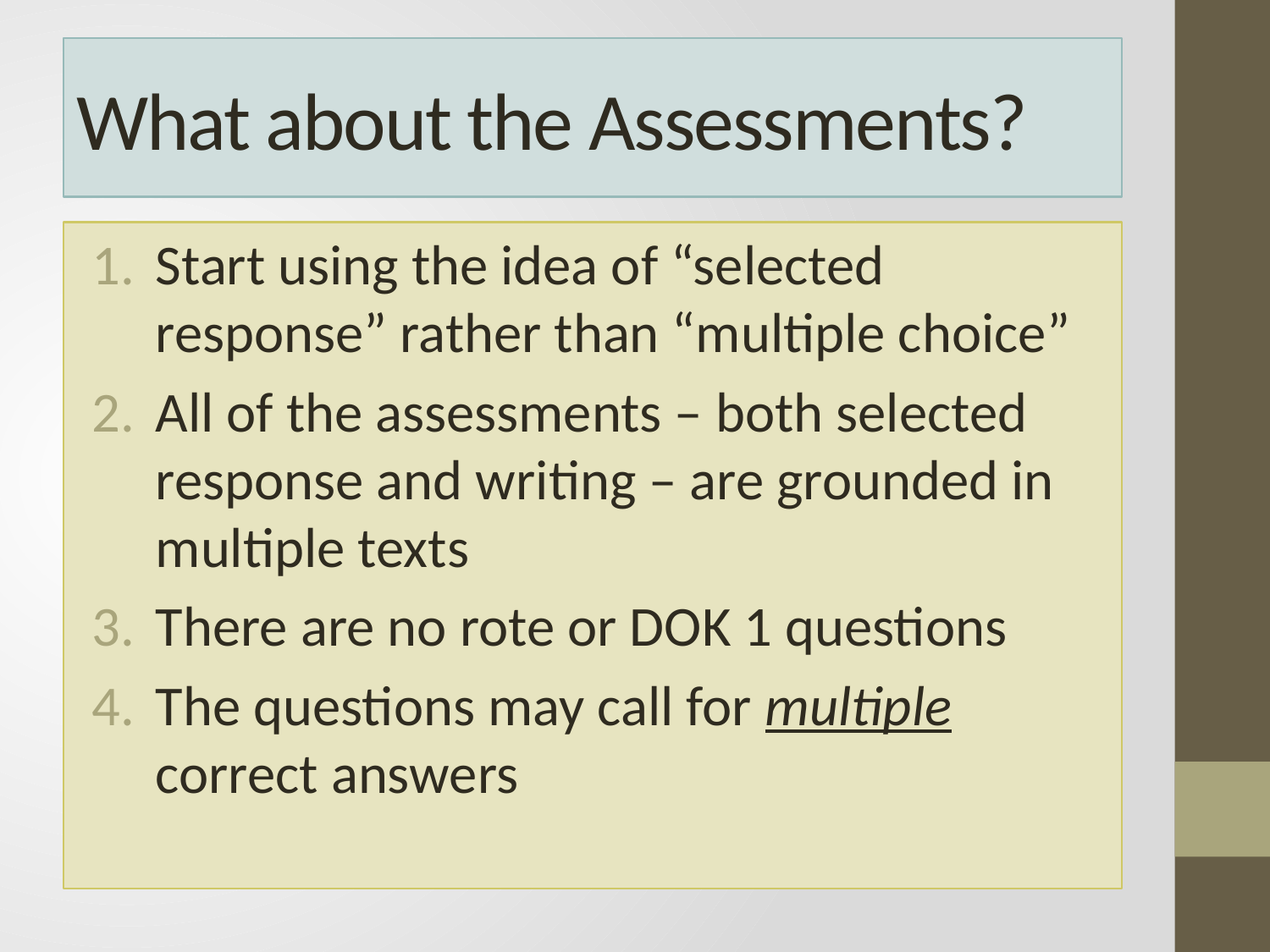

# What about the Assessments?
Start using the idea of “selected response” rather than “multiple choice”
All of the assessments – both selected response and writing – are grounded in multiple texts
There are no rote or DOK 1 questions
The questions may call for multiple correct answers